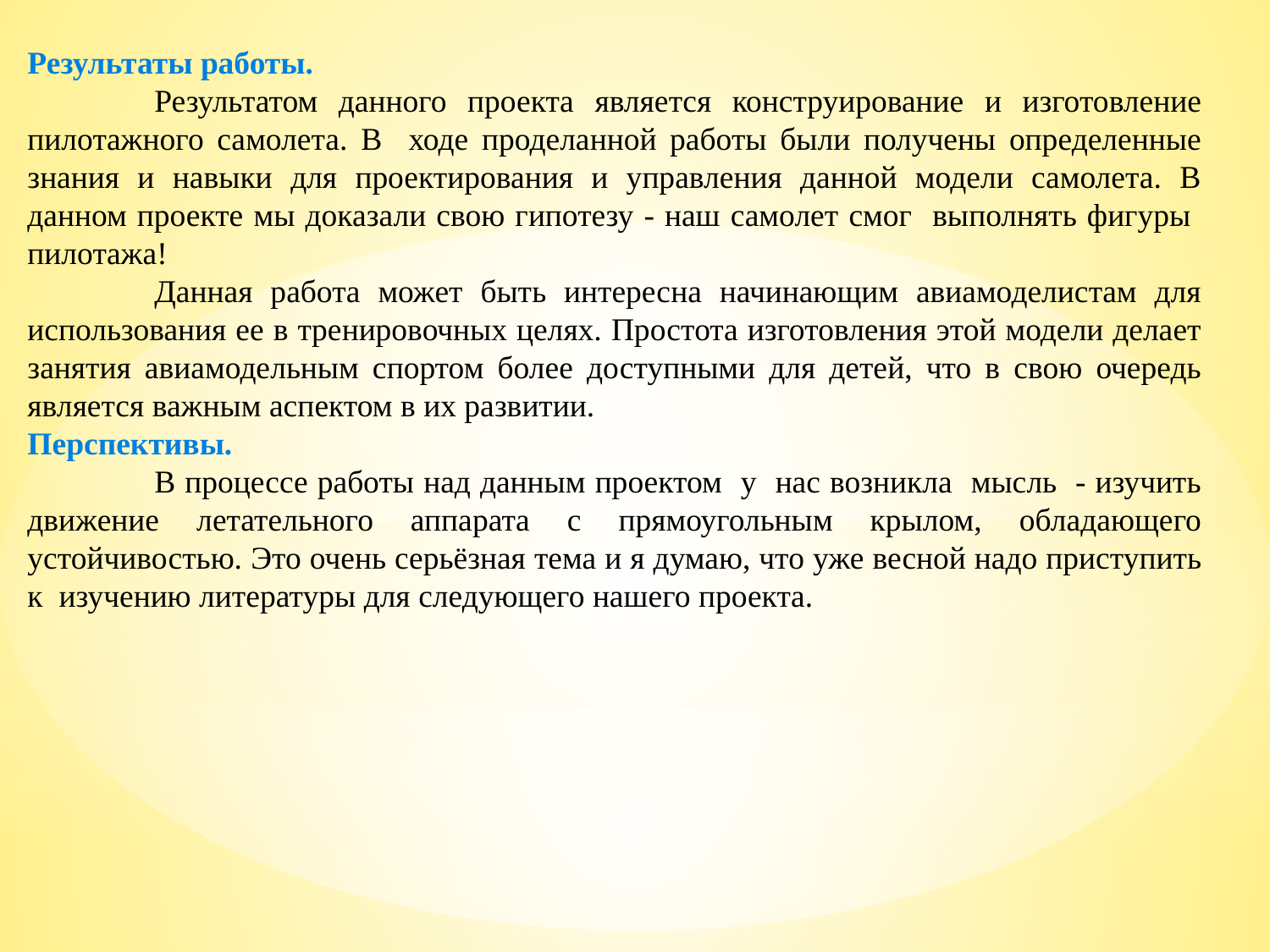

Результаты работы.
	Результатом данного проекта является конструирование и изготовление пилотажного самолета. В  ходе проделанной работы были получены определенные знания и навыки для проектирования и управления данной модели самолета. В данном проекте мы доказали свою гипотезу - наш самолет смог  выполнять фигуры  пилотажа!
	Данная работа может быть интересна начинающим авиамоделистам для использования ее в тренировочных целях. Простота изготовления этой модели делает занятия авиамодельным спортом более доступными для детей, что в свою очередь является важным аспектом в их развитии.
Перспективы.
	В процессе работы над данным проектом  у  нас возникла  мысль  - изучить движение летательного аппарата с прямоугольным крылом, обладающего устойчивостью. Это очень серьёзная тема и я думаю, что уже весной надо приступить к  изучению литературы для следующего нашего проекта.